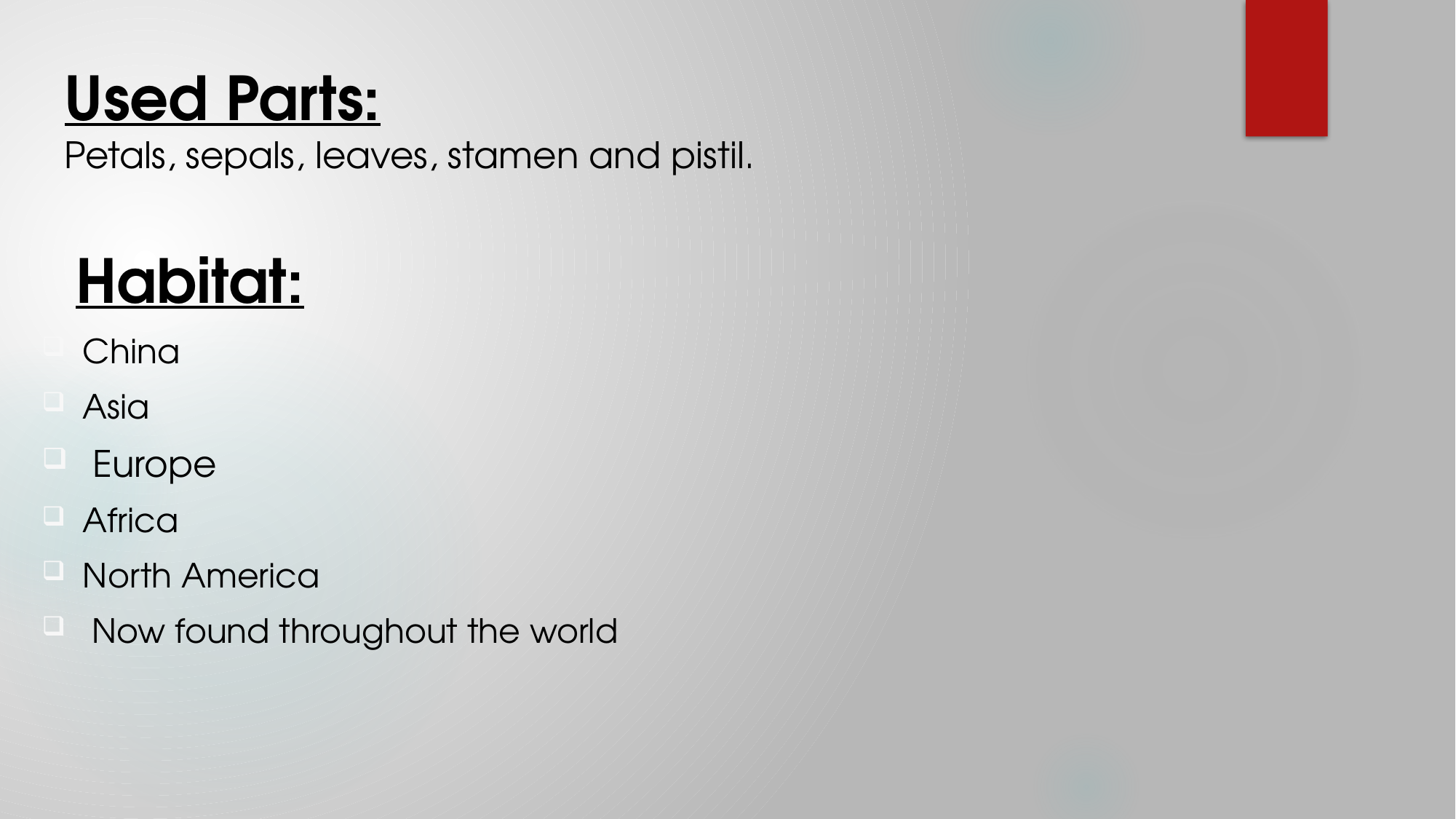

# Used Parts: Petals, sepals, leaves, stamen and pistil.
  Habitat:
China
Asia
 Europe
Africa
North America
 Now found throughout the world